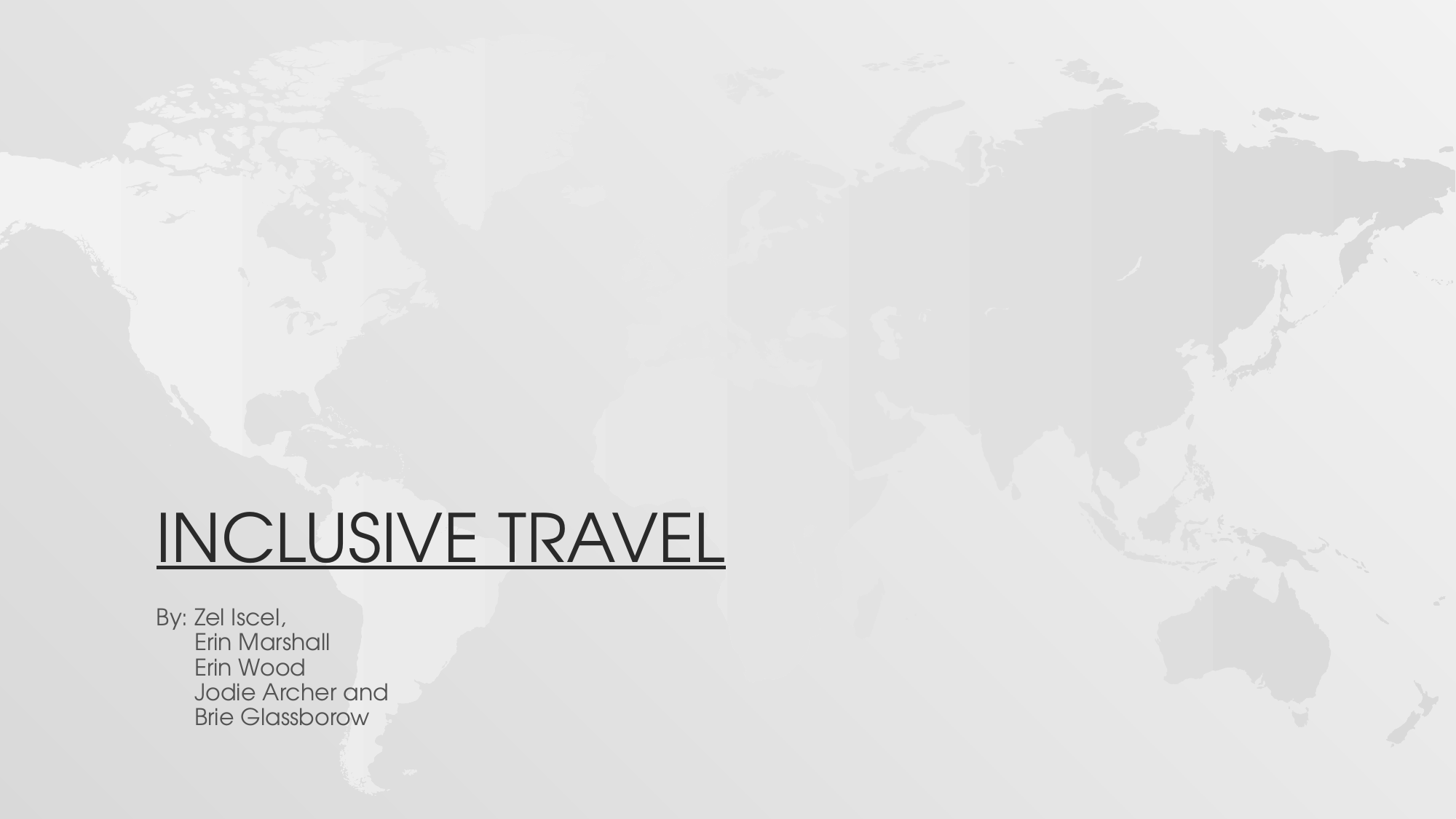

# Inclusive travel
By: Zel Iscel,
      Erin Marshall
      Erin Wood
      Jodie Archer and
      Brie Glassborow